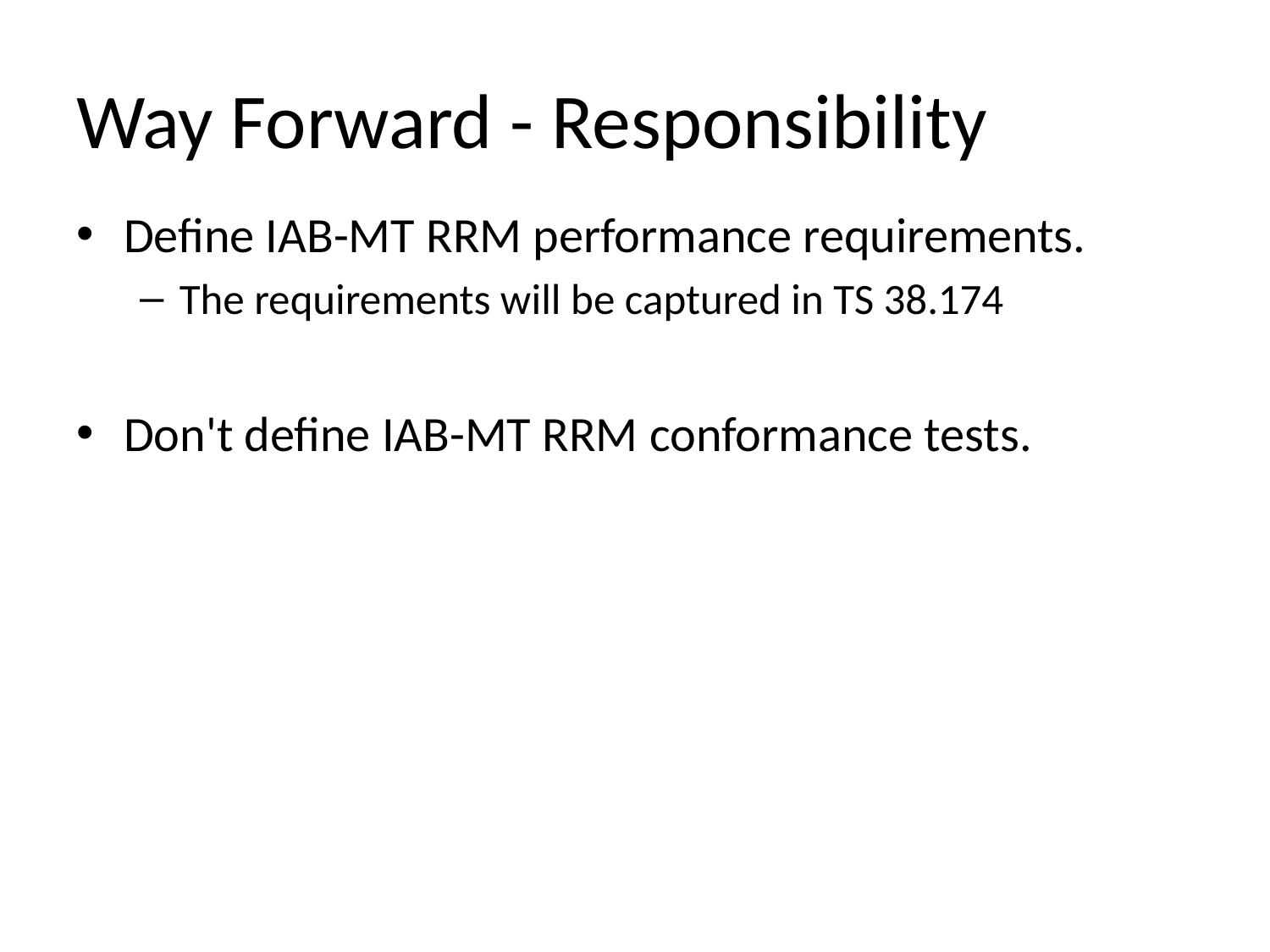

# Way Forward - Responsibility
Define IAB-MT RRM performance requirements.
The requirements will be captured in TS 38.174

Don't define IAB-MT RRM conformance tests.